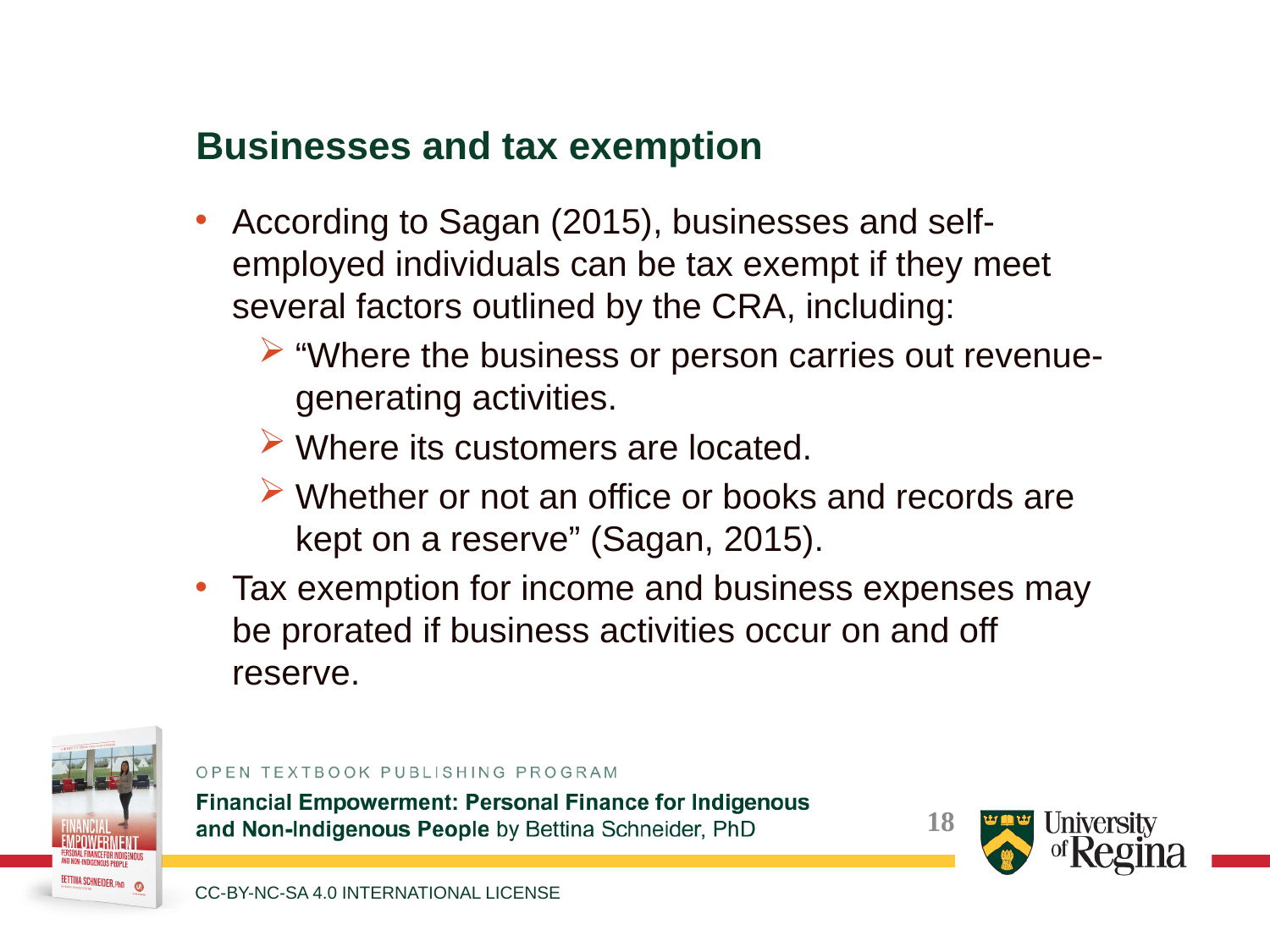

Businesses and tax exemption
According to Sagan (2015), businesses and self-employed individuals can be tax exempt if they meet several factors outlined by the CRA, including:
“Where the business or person carries out revenue-generating activities.
Where its customers are located.
Whether or not an office or books and records are kept on a reserve” (Sagan, 2015).
Tax exemption for income and business expenses may be prorated if business activities occur on and off reserve.
CC-BY-NC-SA 4.0 INTERNATIONAL LICENSE